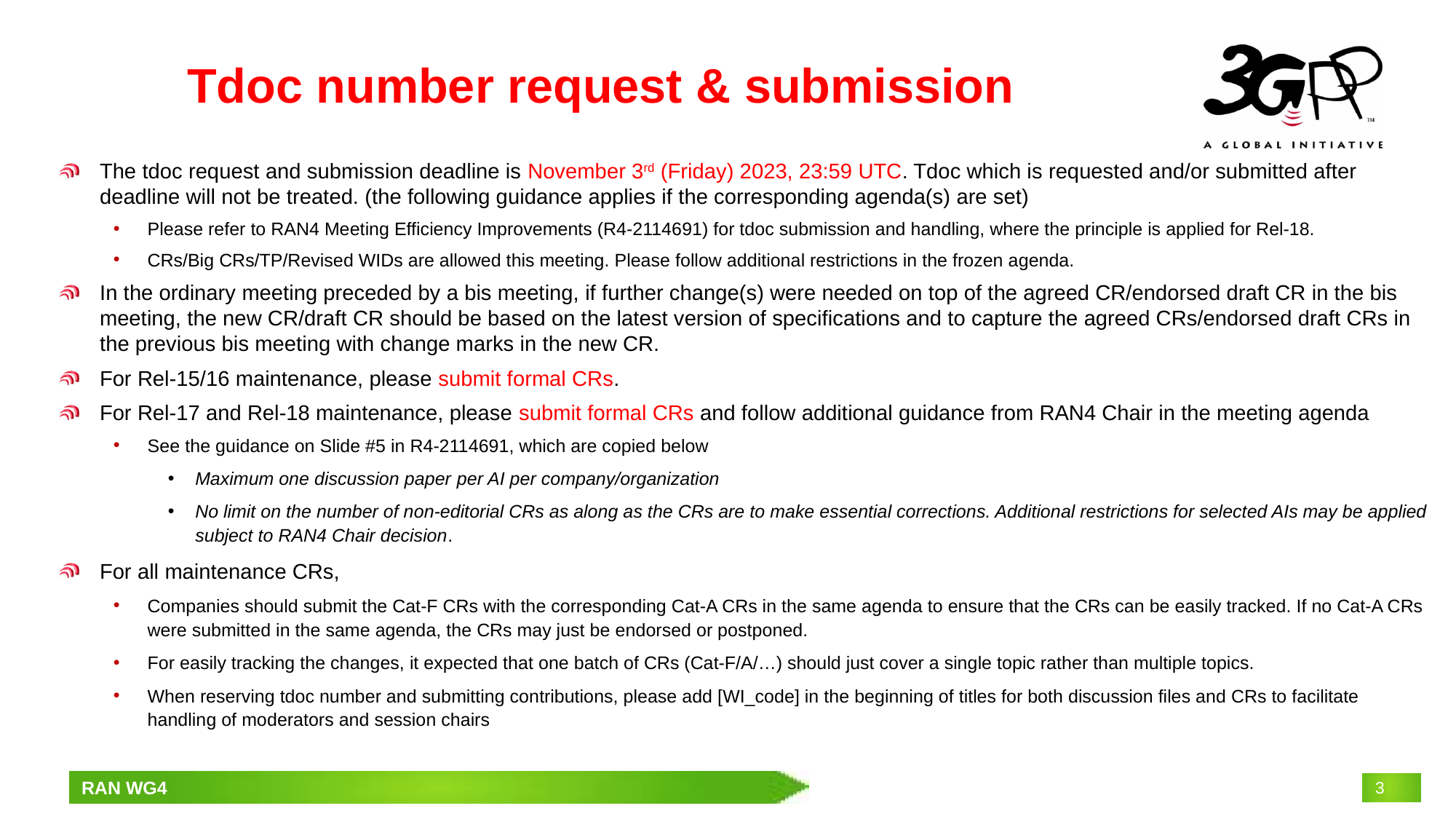

# Tdoc number request & submission
The tdoc request and submission deadline is November 3rd (Friday) 2023, 23:59 UTC. Tdoc which is requested and/or submitted after deadline will not be treated. (the following guidance applies if the corresponding agenda(s) are set)
Please refer to RAN4 Meeting Efficiency Improvements (R4-2114691) for tdoc submission and handling, where the principle is applied for Rel-18.
CRs/Big CRs/TP/Revised WIDs are allowed this meeting. Please follow additional restrictions in the frozen agenda.
In the ordinary meeting preceded by a bis meeting, if further change(s) were needed on top of the agreed CR/endorsed draft CR in the bis meeting, the new CR/draft CR should be based on the latest version of specifications and to capture the agreed CRs/endorsed draft CRs in the previous bis meeting with change marks in the new CR.
For Rel-15/16 maintenance, please submit formal CRs.
For Rel-17 and Rel-18 maintenance, please submit formal CRs and follow additional guidance from RAN4 Chair in the meeting agenda
See the guidance on Slide #5 in R4-2114691, which are copied below
Maximum one discussion paper per AI per company/organization
No limit on the number of non-editorial CRs as along as the CRs are to make essential corrections. Additional restrictions for selected AIs may be applied subject to RAN4 Chair decision.
For all maintenance CRs,
Companies should submit the Cat-F CRs with the corresponding Cat-A CRs in the same agenda to ensure that the CRs can be easily tracked. If no Cat-A CRs were submitted in the same agenda, the CRs may just be endorsed or postponed.
For easily tracking the changes, it expected that one batch of CRs (Cat-F/A/…) should just cover a single topic rather than multiple topics.
When reserving tdoc number and submitting contributions, please add [WI_code] in the beginning of titles for both discussion files and CRs to facilitate handling of moderators and session chairs